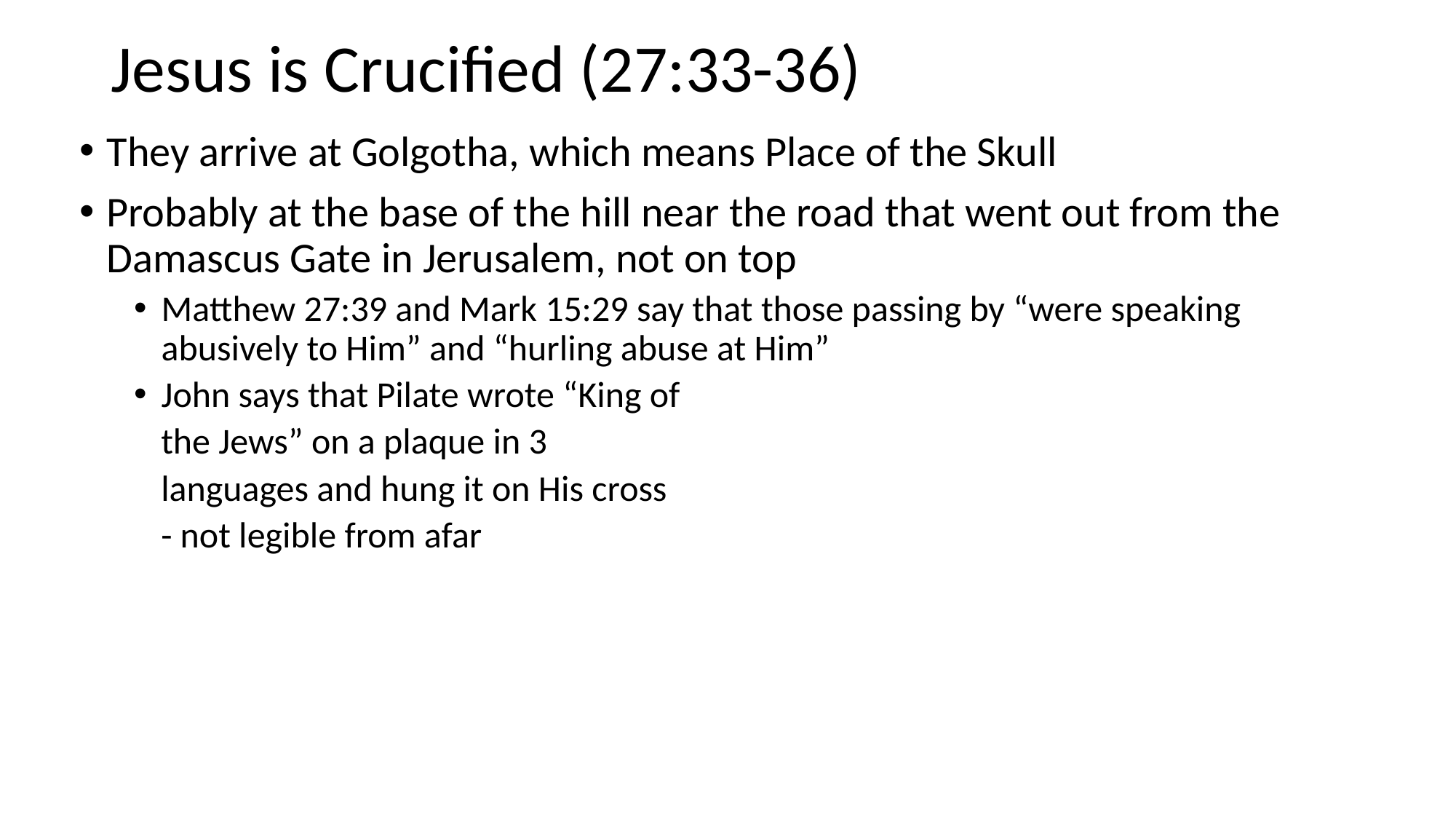

# Jesus is Crucified (27:33-36)
They arrive at Golgotha, which means Place of the Skull
Probably at the base of the hill near the road that went out from the Damascus Gate in Jerusalem, not on top
Matthew 27:39 and Mark 15:29 say that those passing by “were speaking abusively to Him” and “hurling abuse at Him”
John says that Pilate wrote “King of
the Jews” on a plaque in 3
languages and hung it on His cross
- not legible from afar